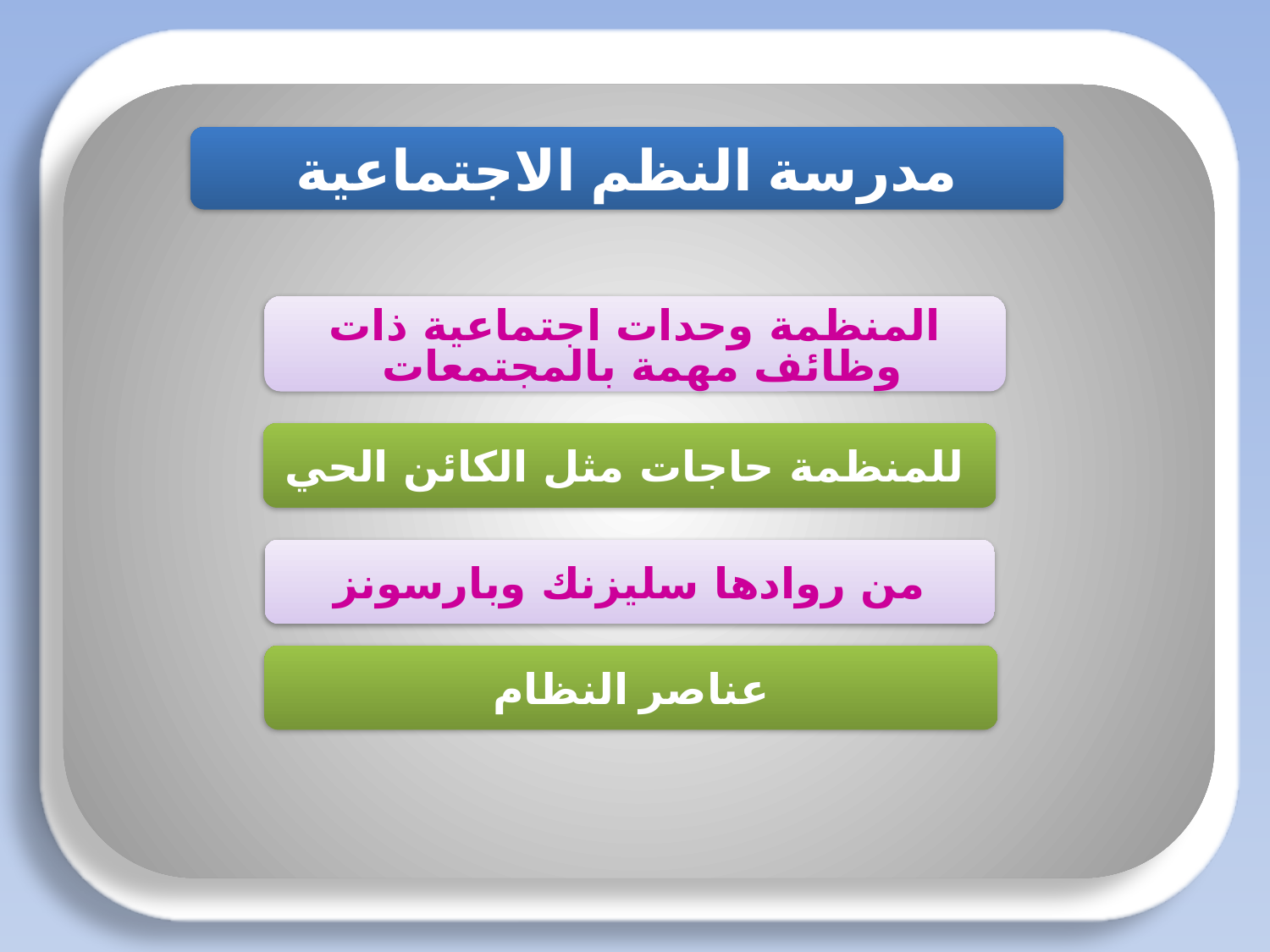

مدرسة النظم الاجتماعية
#

المنظمة وحدات اجتماعية ذات وظائف مهمة بالمجتمعات

للمنظمة حاجات مثل الكائن الحي

عناصر النظام

من روادها سليزنك وبارسونز